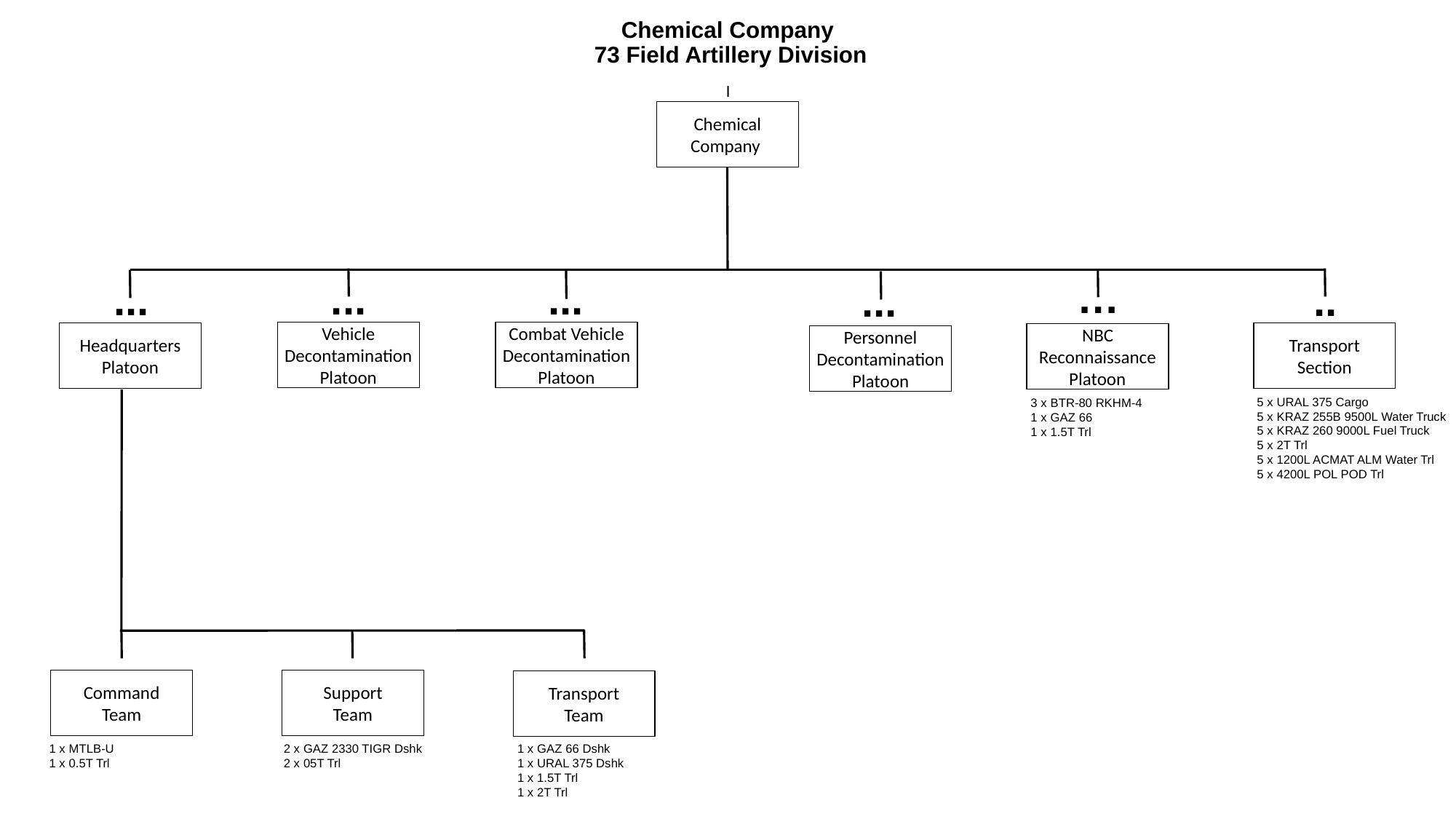

# Chemical Company 73 Field Artillery Division
I
Chemical
Company
…
...
...
...
..
...
Vehicle Decontamination Platoon
Combat Vehicle Decontamination Platoon
Headquarters
Platoon
Transport
Section
NBC Reconnaissance Platoon
Personnel Decontamination Platoon
5 x URAL 375 Cargo
5 x KRAZ 255B 9500L Water Truck
5 x KRAZ 260 9000L Fuel Truck
5 x 2T Trl
5 x 1200L ACMAT ALM Water Trl
5 x 4200L POL POD Trl
3 x BTR-80 RKHM-4
1 x GAZ 66
1 x 1.5T Trl
Command
Team
Support
Team
Transport
Team
1 x MTLB-U
1 x 0.5T Trl
2 x GAZ 2330 TIGR Dshk
2 x 05T Trl
1 x GAZ 66 Dshk
1 x URAL 375 Dshk
1 x 1.5T Trl
1 x 2T Trl